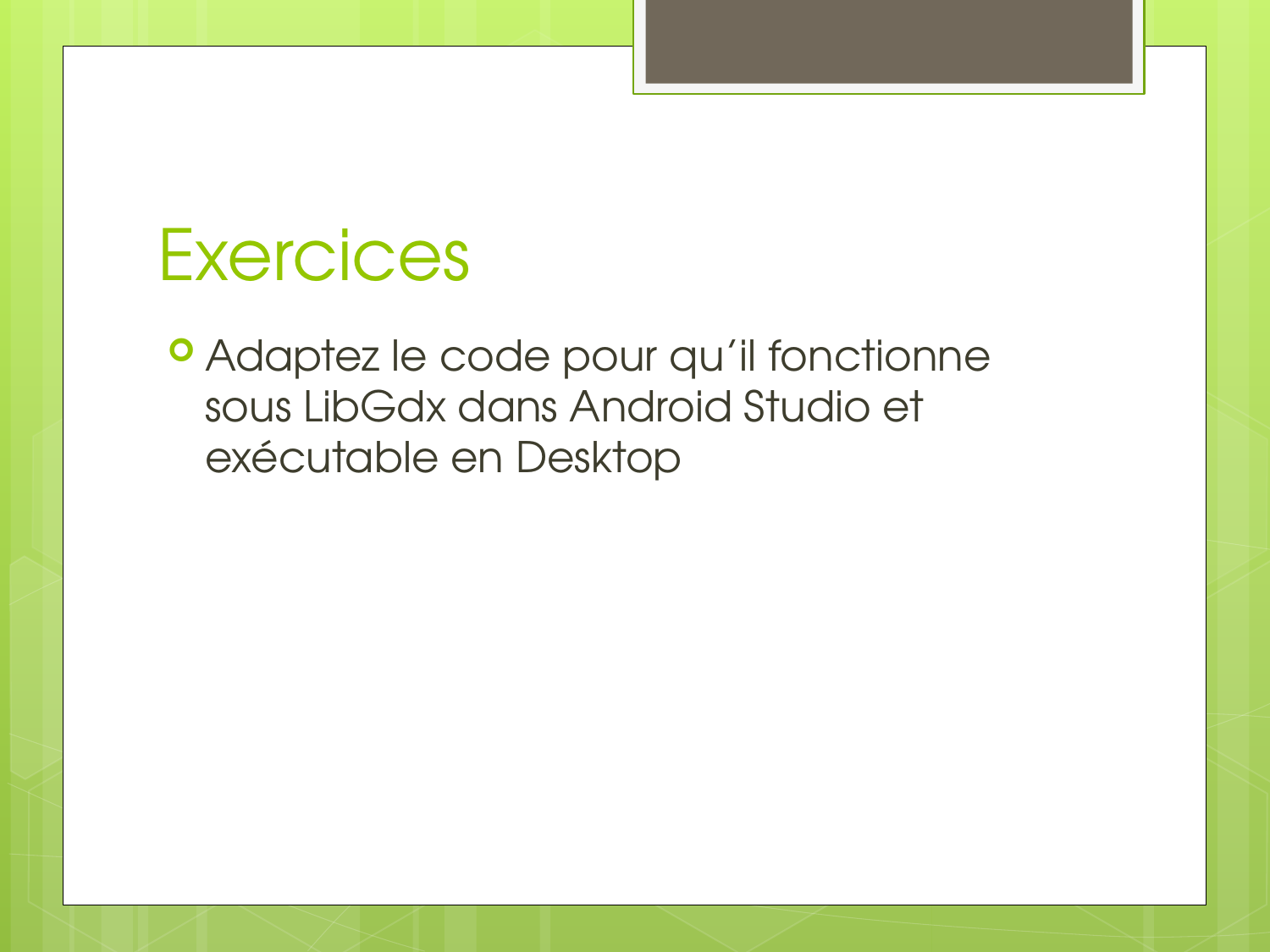

# Exercices
Adaptez le code pour qu’il fonctionne sous LibGdx dans Android Studio et exécutable en Desktop